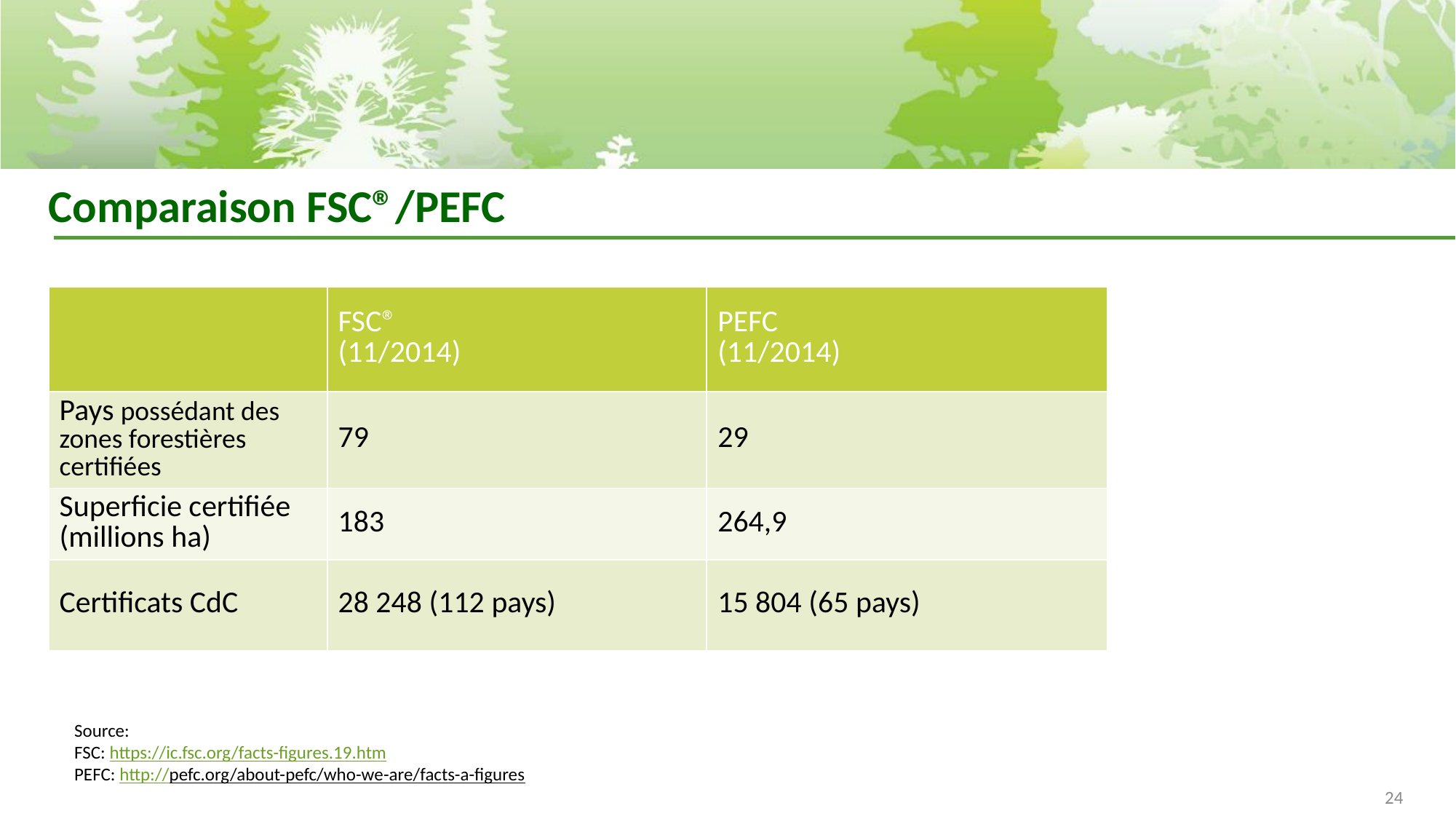

# Comparaison FSC®/PEFC
|  | FSC® (11/2014) | PEFC (11/2014) |
| --- | --- | --- |
| Pays possédant des zones forestières certifiées | 79 | 29 |
| Superficie certifiée (millions ha) | 183 | 264,9 |
| Certificats CdC | 28 248 (112 pays) | 15 804 (65 pays) |
Source:
FSC: https://ic.fsc.org/facts-figures.19.htm
PEFC: http://pefc.org/about-pefc/who-we-are/facts-a-figures
24